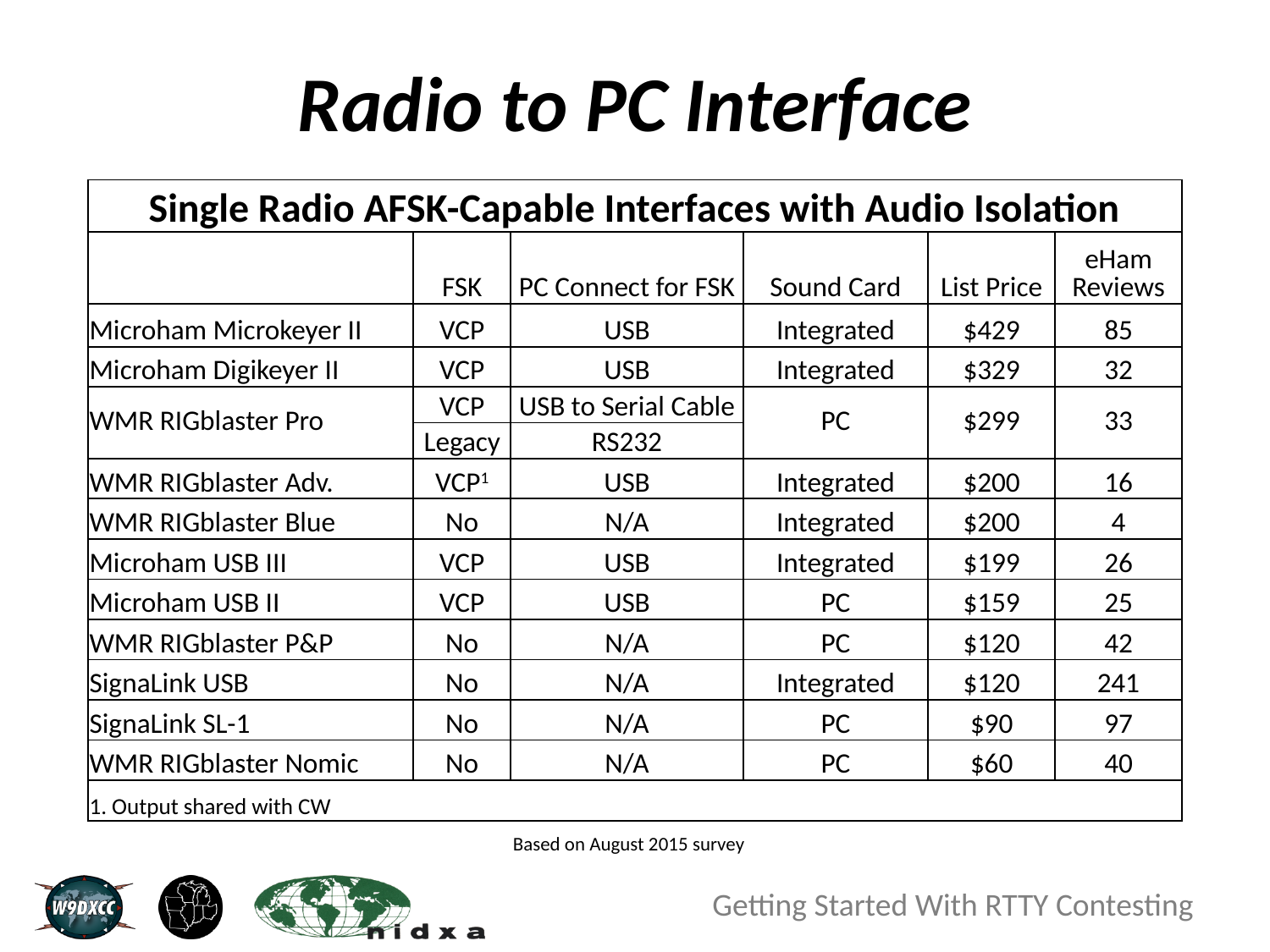

# Radio to PC Interface
| Single Radio AFSK-Capable Interfaces with Audio Isolation |  |  |  |  |  |
| --- | --- | --- | --- | --- | --- |
|  | FSK | PC Connect for FSK | Sound Card | List Price | eHam Reviews |
| Microham Microkeyer II | VCP | USB | Integrated | $429 | 85 |
| Microham Digikeyer II | VCP | USB | Integrated | $329 | 32 |
| WMR RIGblaster Pro | VCP | USB to Serial Cable | PC | $299 | 33 |
|  | Legacy | RS232 |  |  |  |
| WMR RIGblaster Adv. | VCP1 | USB | Integrated | $200 | 16 |
| WMR RIGblaster Blue | No | N/A | Integrated | $200 | 4 |
| Microham USB III | VCP | USB | Integrated | $199 | 26 |
| Microham USB II | VCP | USB | PC | $159 | 25 |
| WMR RIGblaster P&P | No | N/A | PC | $120 | 42 |
| SignaLink USB | No | N/A | Integrated | $120 | 241 |
| SignaLink SL-1 | No | N/A | PC | $90 | 97 |
| WMR RIGblaster Nomic | No | N/A | PC | $60 | 40 |
| 1. Output shared with CW |  |  |  |  |  |
Based on August 2015 survey
Getting Started With RTTY Contesting